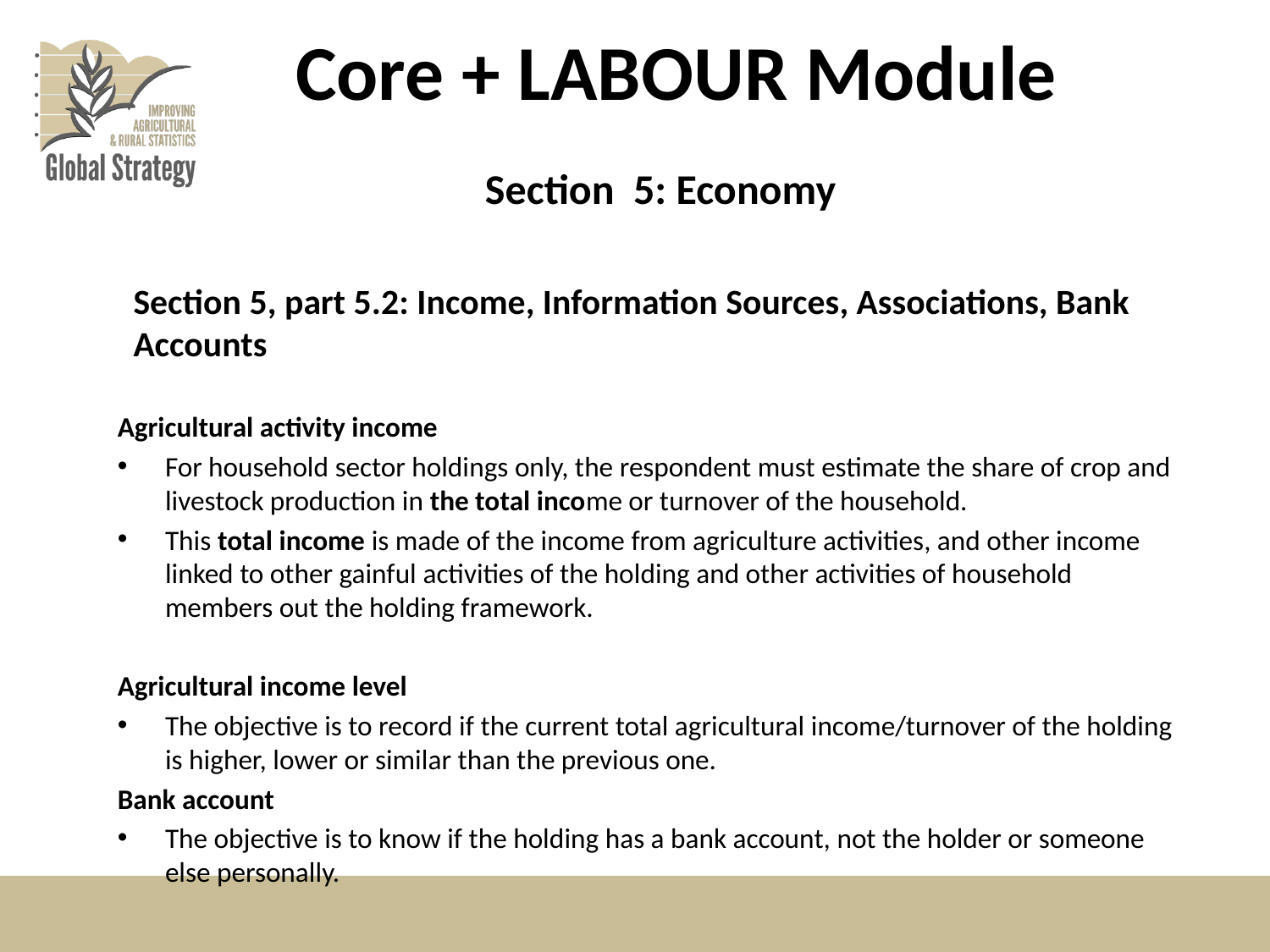

# Core + LABOUR Module
Section  5: Economy

Section 5, part 5.2: Income, Information Sources, Associations, Bank Accounts

Agricultural activity income
For household sector holdings only, the respondent must estimate the share of crop and livestock production in the total income or turnover of the household.
This total income is made of the income from agriculture activities, and other income linked to other gainful activities of the holding and other activities of household members out the holding framework.

Agricultural income level
The objective is to record if the current total agricultural income/turnover of the holding is higher, lower or similar than the previous one.
Bank account
The objective is to know if the holding has a bank account, not the holder or someone else personally.